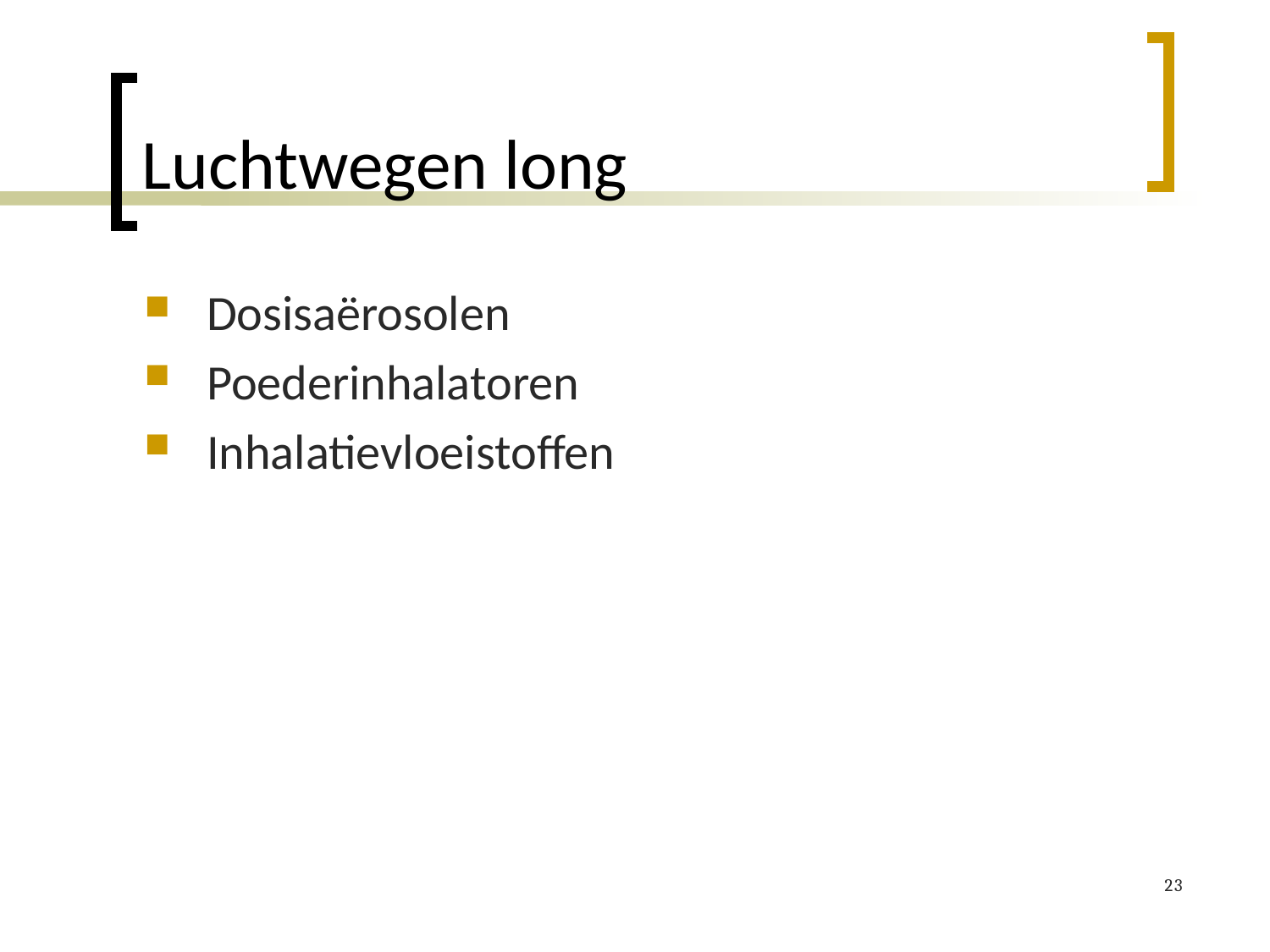

# Luchtwegen long
Dosisaërosolen
Poederinhalatoren
Inhalatievloeistoffen
23